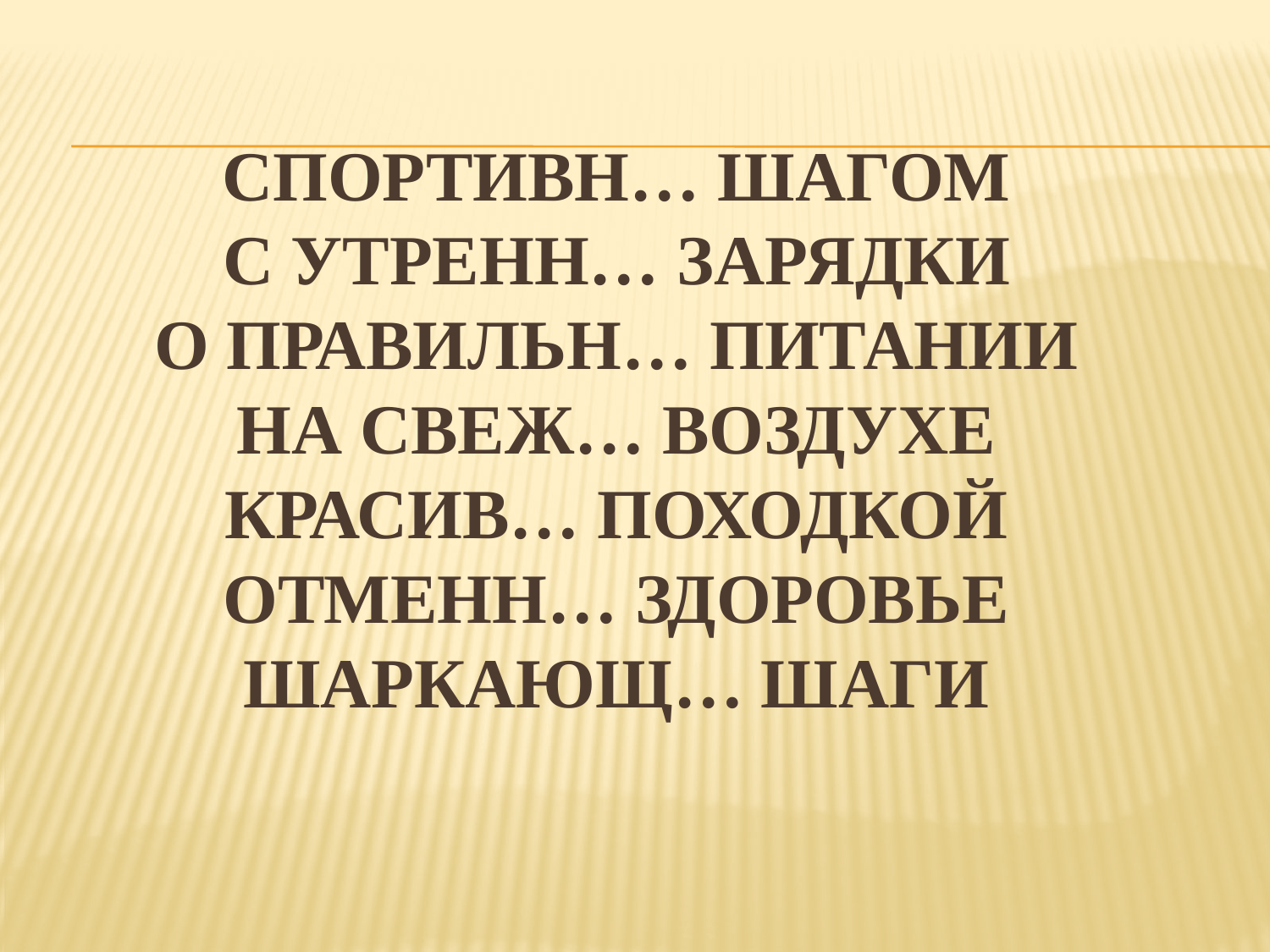

# спортивн… шагом с утренн… зарядки о правильн… питании на свеж… воздухе красив… походкой отменн… здоровье шаркающ… шаги